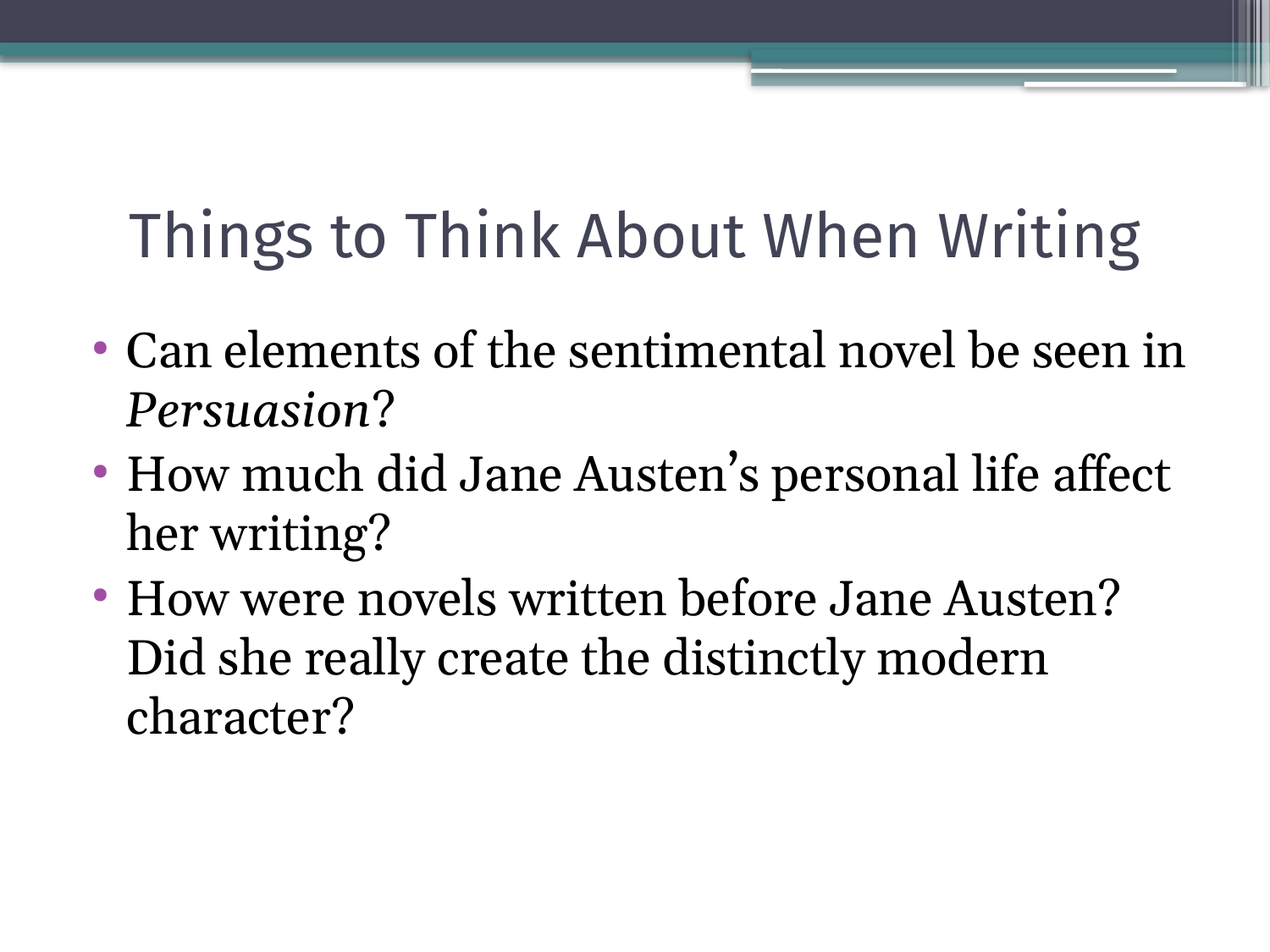

# Things to Think About When Writing
Can elements of the sentimental novel be seen in Persuasion?
How much did Jane Austen’s personal life affect her writing?
How were novels written before Jane Austen? Did she really create the distinctly modern character?